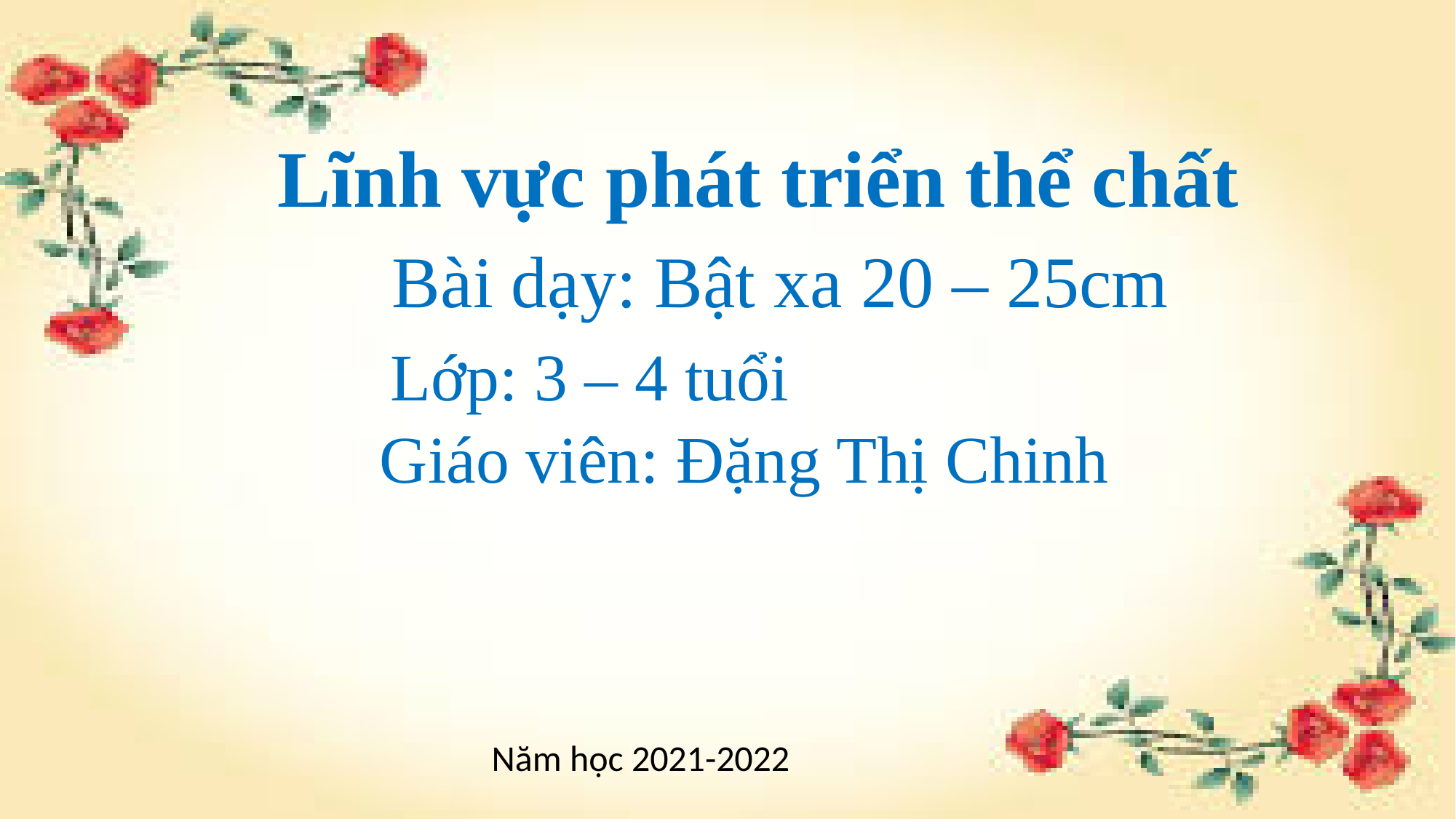

# Lĩnh vực phát triển thể chất
Bài dạy: Bật xa 20 – 25cm
Lớp: 3 – 4 tuổi
Giáo viên: Đặng Thị Chinh
Năm học 2021-2022